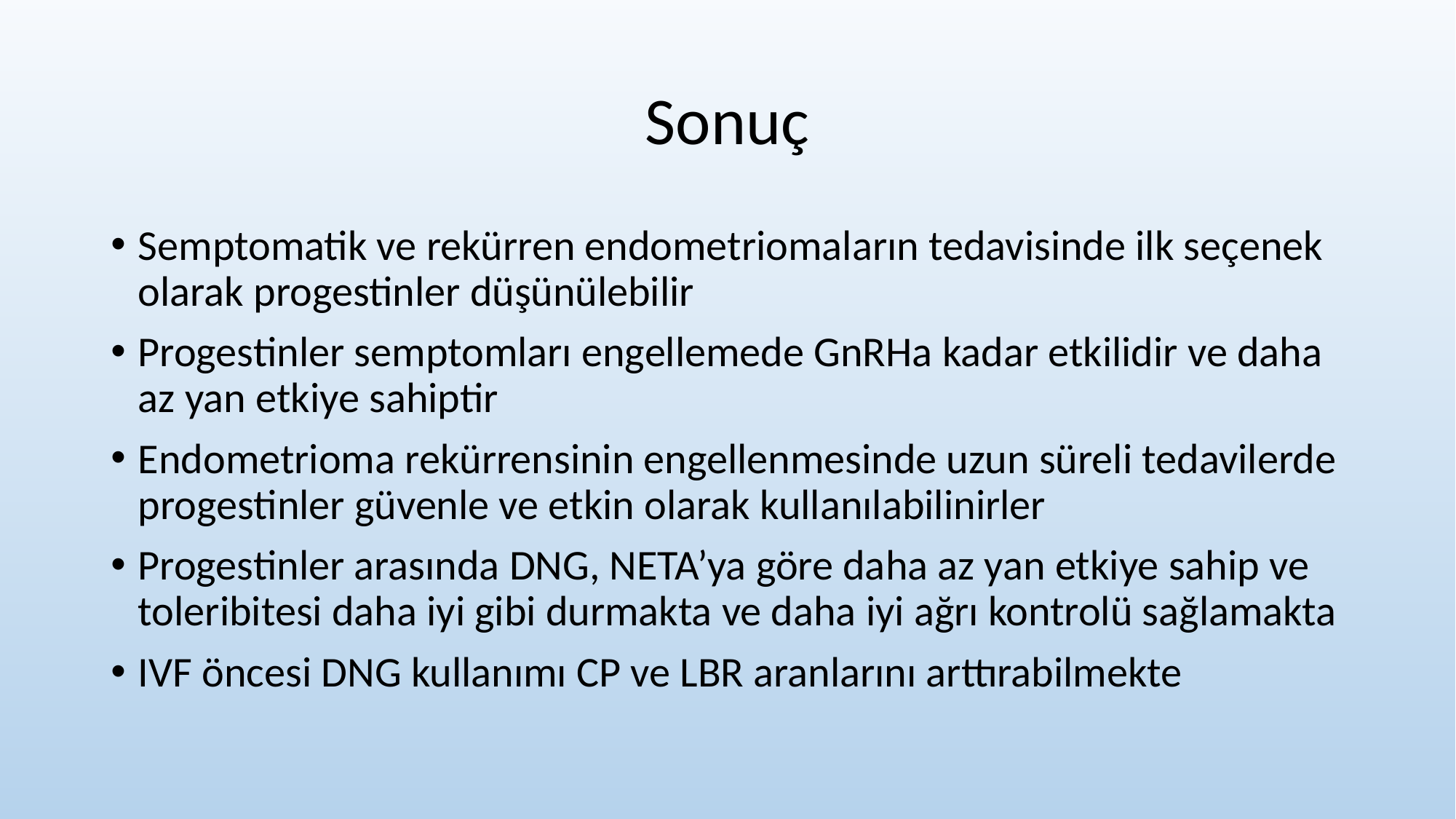

# Sonuç
Semptomatik ve rekürren endometriomaların tedavisinde ilk seçenek olarak progestinler düşünülebilir
Progestinler semptomları engellemede GnRHa kadar etkilidir ve daha az yan etkiye sahiptir
Endometrioma rekürrensinin engellenmesinde uzun süreli tedavilerde progestinler güvenle ve etkin olarak kullanılabilinirler
Progestinler arasında DNG, NETA’ya göre daha az yan etkiye sahip ve toleribitesi daha iyi gibi durmakta ve daha iyi ağrı kontrolü sağlamakta
IVF öncesi DNG kullanımı CP ve LBR aranlarını arttırabilmekte